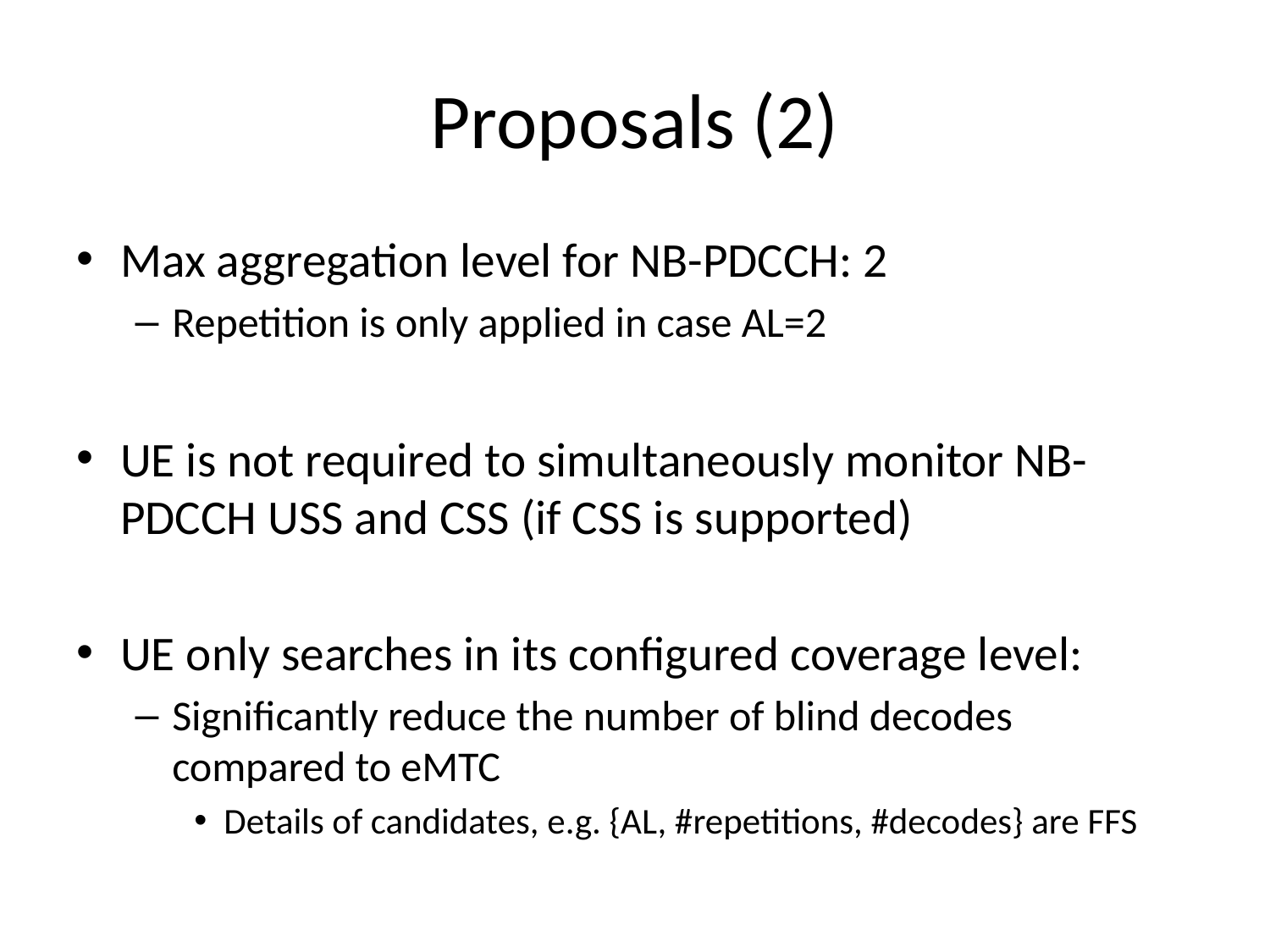

# Proposals (2)
Max aggregation level for NB-PDCCH: 2
Repetition is only applied in case AL=2

UE is not required to simultaneously monitor NB-PDCCH USS and CSS (if CSS is supported)

UE only searches in its configured coverage level:
Significantly reduce the number of blind decodes compared to eMTC
Details of candidates, e.g. {AL, #repetitions, #decodes} are FFS